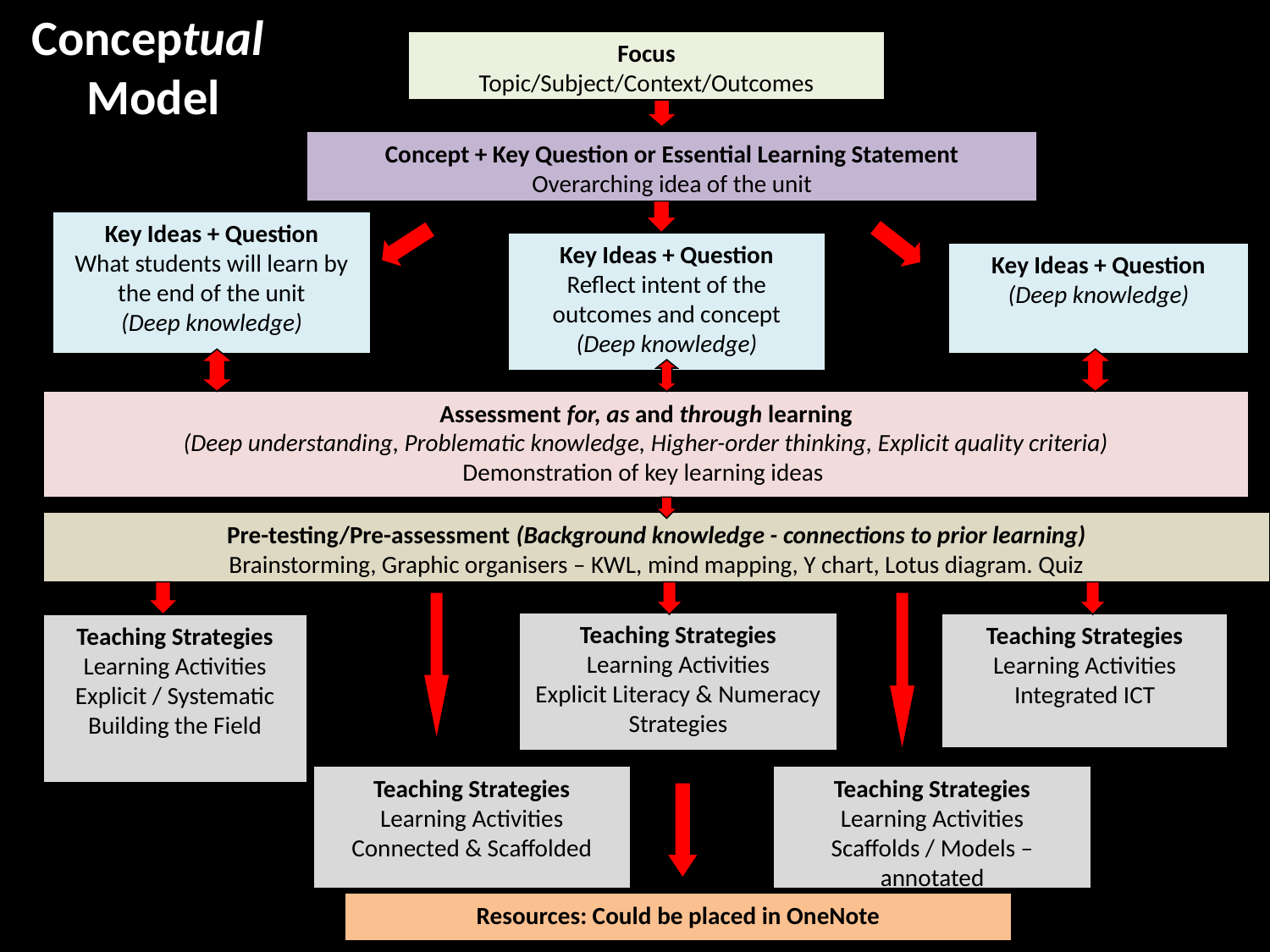

Conceptual
Model
Focus
Topic/Subject/Context/Outcomes

Concept + Key Question or Essential Learning Statement
Overarching idea of the unit

(Deep knowledge)

Key Ideas + Question
What students will learn by the end of the unit
(Deep knowledge)

Key Ideas + Question
Reflect intent of the outcomes and concept
(Deep knowledge)

Key Ideas + Question
(Deep knowledge)

Assessment for, as and through learning
(Deep understanding, Problematic knowledge, Higher-order thinking, Explicit quality criteria)
Demonstration of key learning ideas

Pre-testing/Pre-assessment (Background knowledge - connections to prior learning)
Brainstorming, Graphic organisers – KWL, mind mapping, Y chart, Lotus diagram. Quiz

Teaching Strategies
Learning Activities
Explicit Literacy & Numeracy Strategies
Teaching Strategies
Learning Activities
Integrated ICT
Teaching Strategies
Learning Activities
Explicit / Systematic
Building the Field
Teaching Strategies
Learning Activities
Connected & Scaffolded
Teaching Strategies
Learning Activities
Scaffolds / Models – annotated

Resources: Could be placed in OneNote